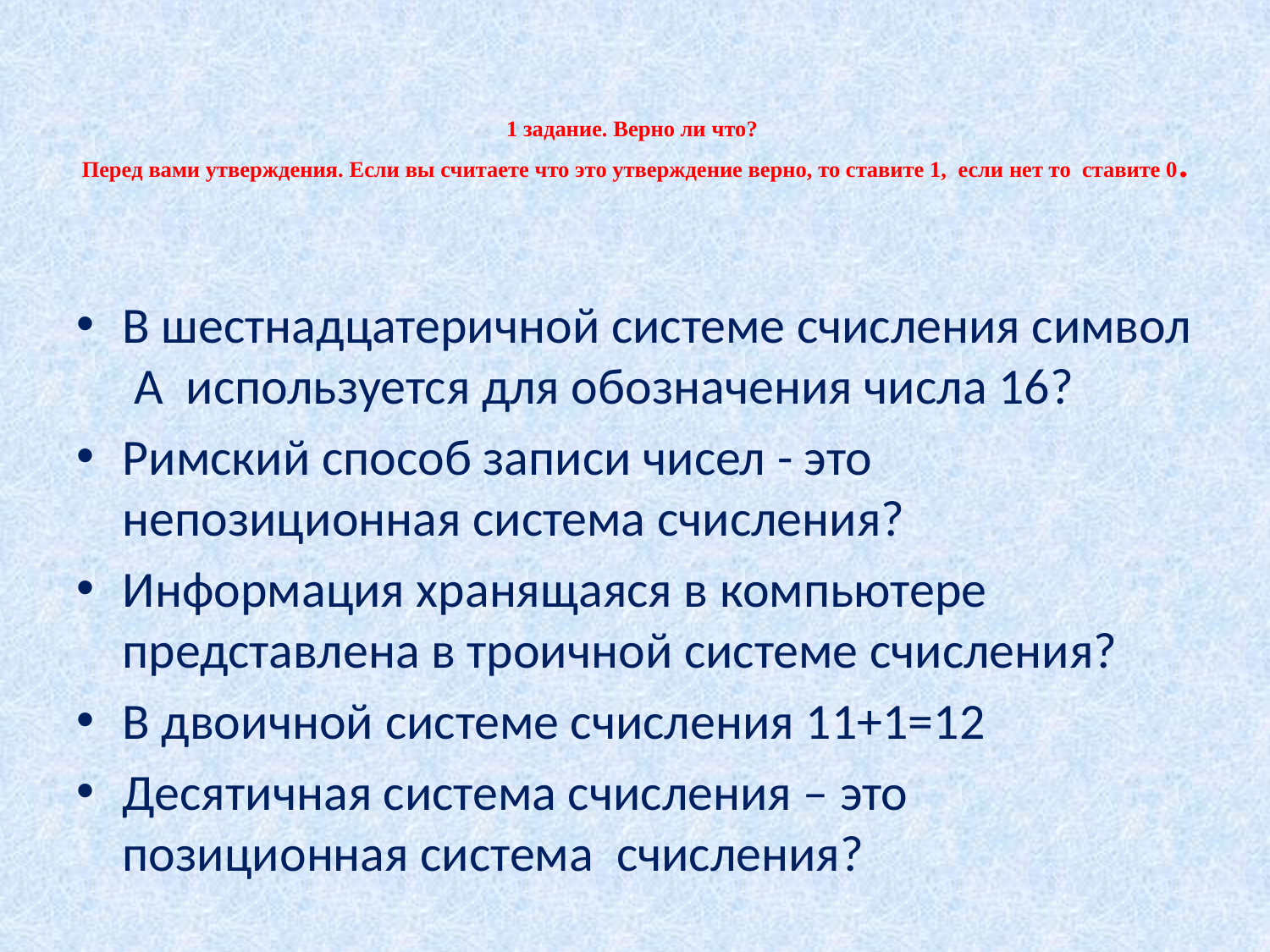

# 1 задание. Верно ли что? Перед вами утверждения. Если вы считаете что это утверждение верно, то ставите 1,  если нет то  ставите 0.
В шестнадцатеричной системе счисления символ  А  используется для обозначения числа 16?
Римский способ записи чисел - это непозиционная система счисления?
Информация хранящаяся в компьютере представлена в троичной системе счисления?
В двоичной системе счисления 11+1=12
Десятичная система счисления – это позиционная система  счисления?